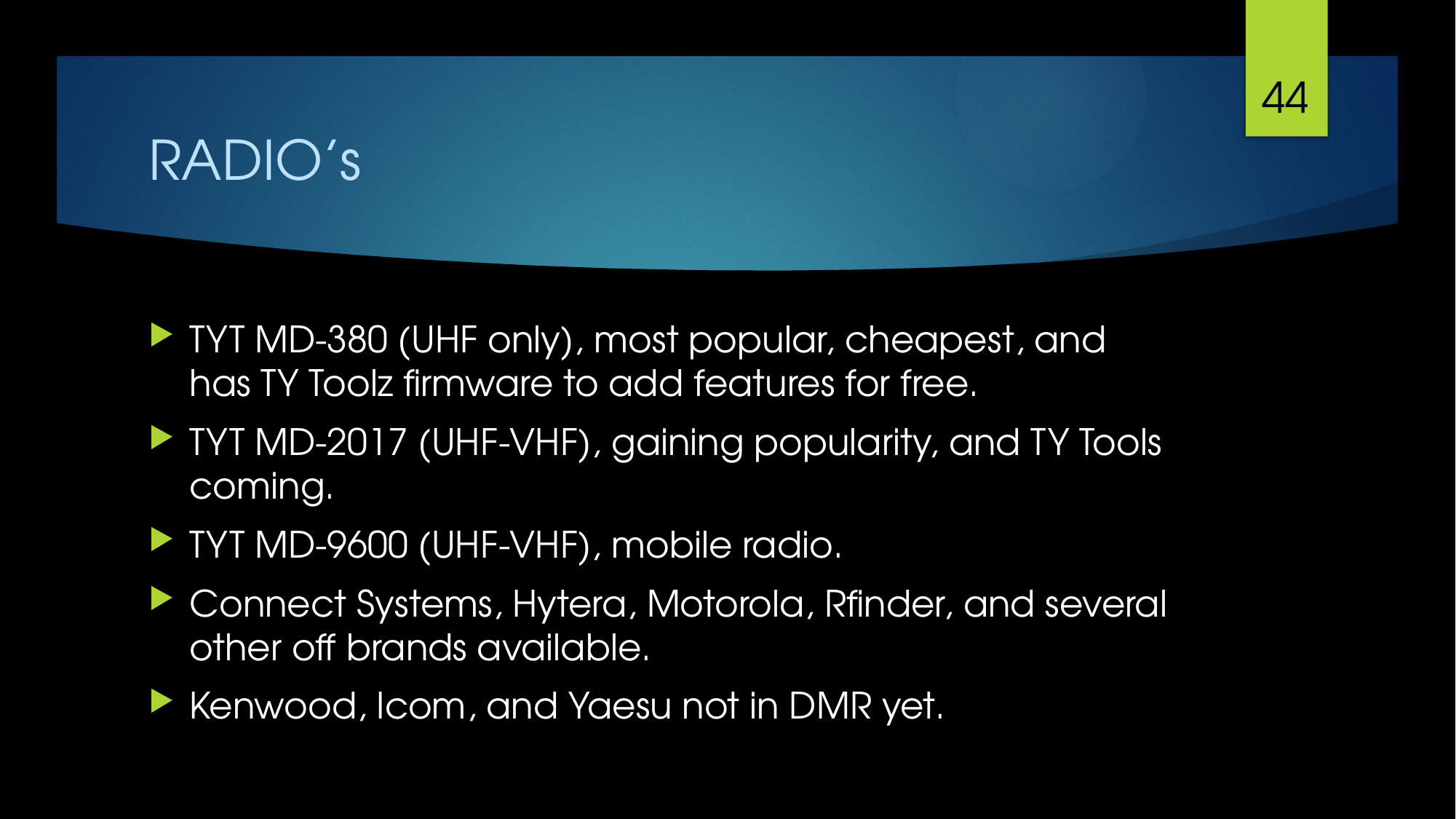

44
# RADIO’s
TYT MD-380 (UHF only), most popular, cheapest, and has TY Toolz firmware to add features for free.
TYT MD-2017 (UHF-VHF), gaining popularity, and TY Tools coming.
TYT MD-9600 (UHF-VHF), mobile radio.
Connect Systems, Hytera, Motorola, Rfinder, and several other off brands available.
Kenwood, Icom, and Yaesu not in DMR yet.